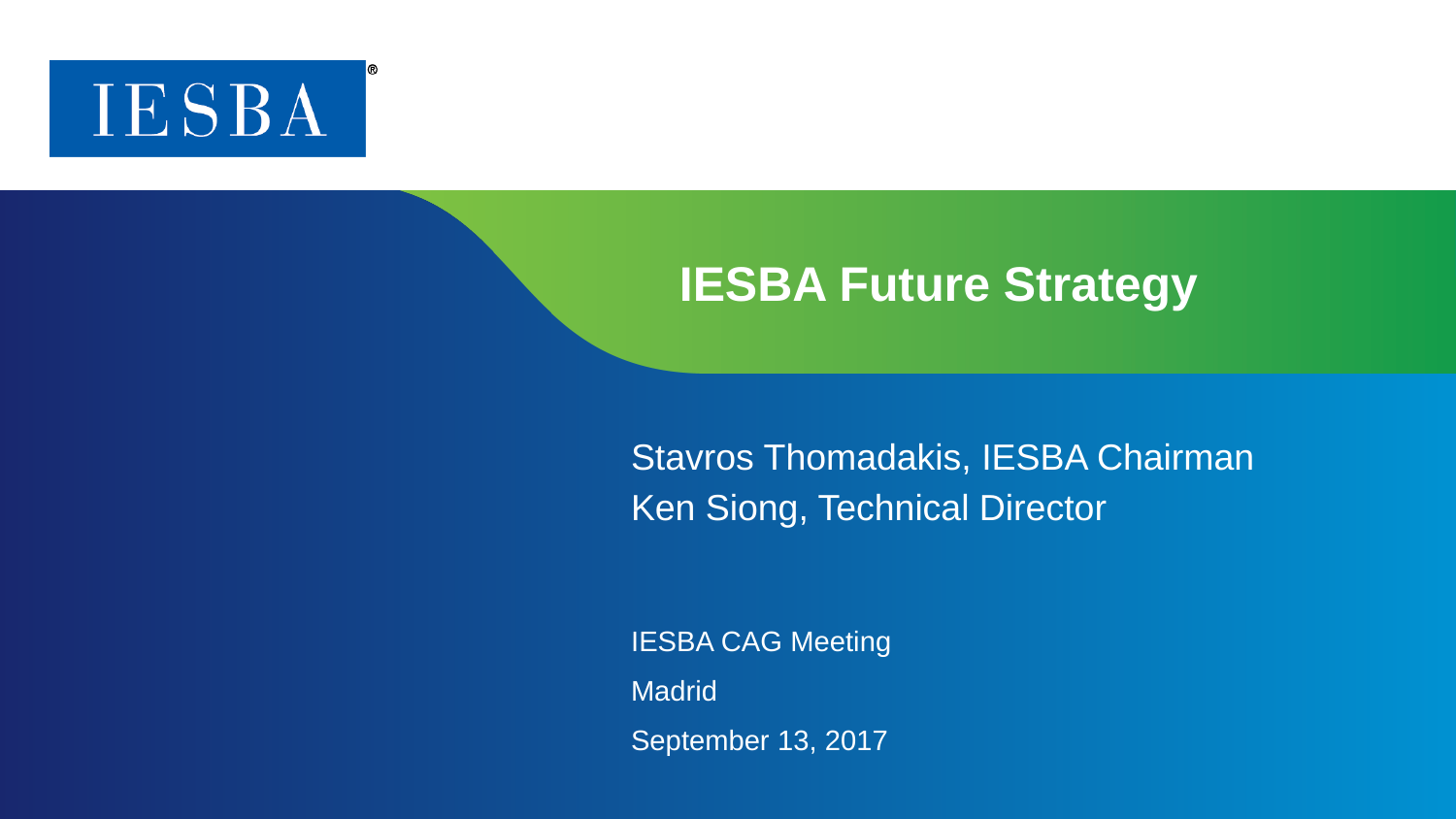

# IESBA Future Strategy
Stavros Thomadakis, IESBA Chairman
Ken Siong, Technical Director
IESBA CAG Meeting
Madrid
September 13, 2017